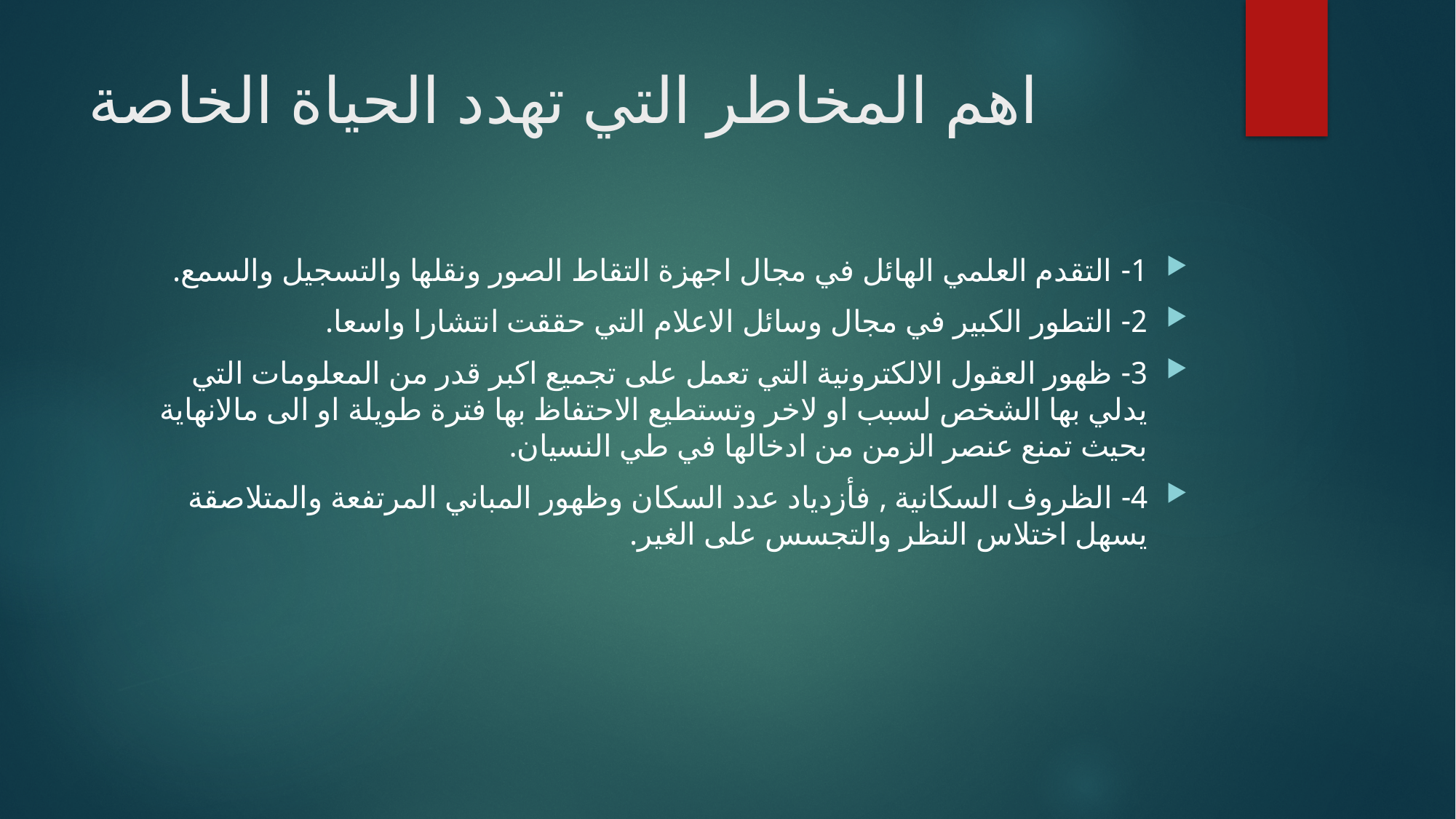

# اهم المخاطر التي تهدد الحياة الخاصة
1- التقدم العلمي الهائل في مجال اجهزة التقاط الصور ونقلها والتسجيل والسمع.
2- التطور الكبير في مجال وسائل الاعلام التي حققت انتشارا واسعا.
3- ظهور العقول الالكترونية التي تعمل على تجميع اكبر قدر من المعلومات التي يدلي بها الشخص لسبب او لاخر وتستطيع الاحتفاظ بها فترة طويلة او الى مالانهاية بحيث تمنع عنصر الزمن من ادخالها في طي النسيان.
4- الظروف السكانية , فأزدياد عدد السكان وظهور المباني المرتفعة والمتلاصقة يسهل اختلاس النظر والتجسس على الغير.